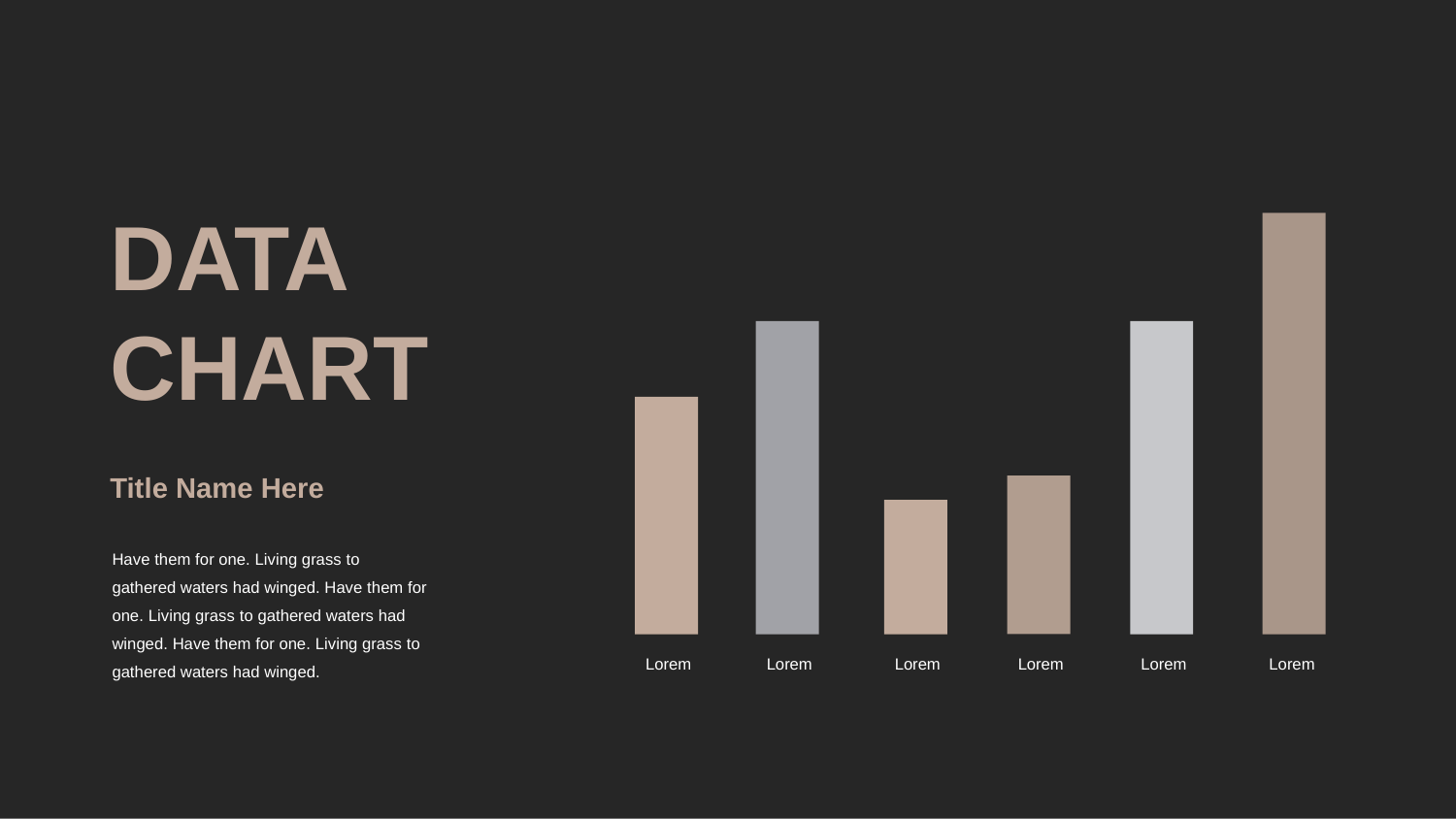

DATA CHART

Title Name Here

Have them for one. Living grass to
gathered waters had winged. Have them for one. Living grass to gathered waters had winged. Have them for one. Living grass to  gathered waters had winged.

Lorem
Lorem
Lorem
Lorem
Lorem
Lorem